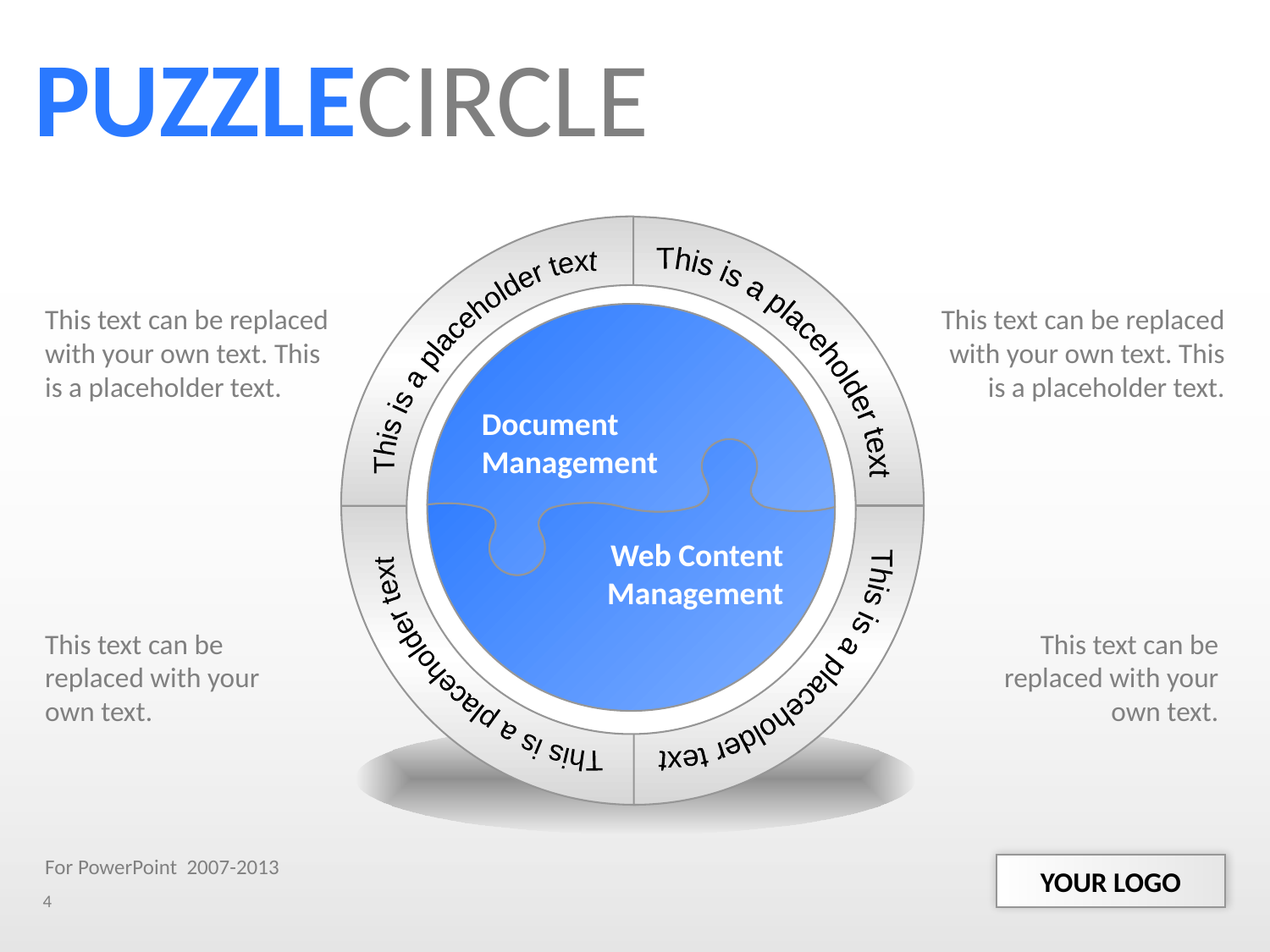

PUZZLECIRCLE

This text can be replaced with your own text. This is a placeholder text.
This text can be replaced with your own text. This is a placeholder text.

This is a placeholder text
This is a placeholder text
Document Management
This is a placeholder text
Web Content
Management
This is a placeholder text

This text can be
replaced with your
own text.
This text can be
replaced with your
own text.

For PowerPoint  2007-2013